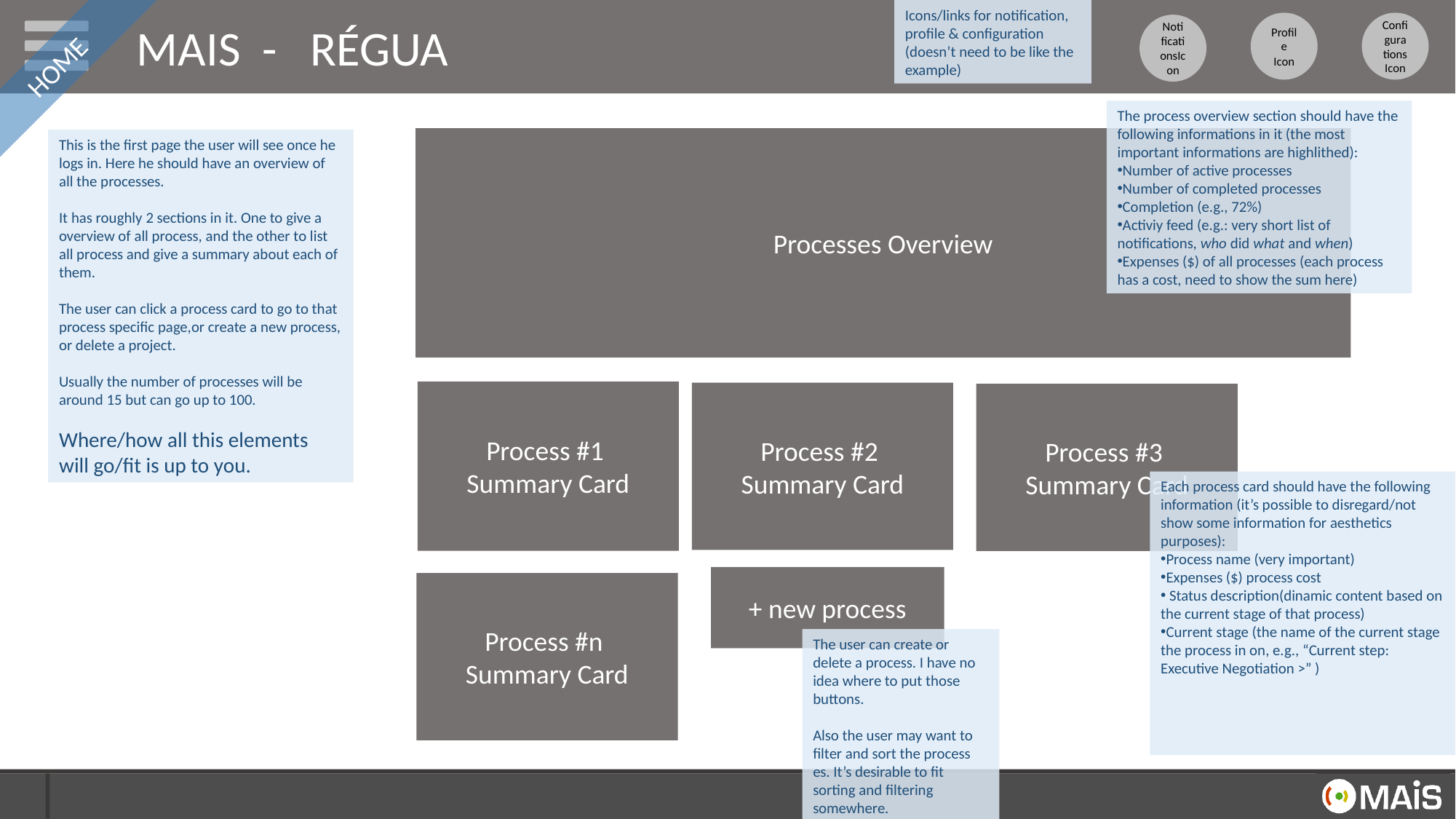

Icons/links for notification, profile & configuration (doesn’t need to be like the example)
MAIS  -   RÉGUA
Configurations Icon
Profile Icon
NotificationsIcon

HOME
The process overview section should have the following informations in it (the most important informations are highlithed):
Number of active processes
Number of completed processes
Completion (e.g., 72%)
Activiy feed (e.g.: very short list of notifications, who did what and when)
Expenses ($) of all processes (each process has a cost, need to show the sum here)
Processes Overview
This is the first page the user will see once he logs in. Here he should have an overview of all the processes.

It has roughly 2 sections in it. One to give a overview of all process, and the other to list all process and give a summary about each of them.

The user can click a process card to go to that process specific page,or create a new process, or delete a project.

Usually the number of processes will be around 15 but can go up to 100.

Where/how all this elements will go/fit is up to you.
Process #1
Summary Card
Process #2
Summary Card
Process #3
Summary Card
Each process card should have the following information (it’s possible to disregard/not show some information for aesthetics purposes):
Process name (very important)
Expenses ($) process cost
 Status description(dinamic content based on the current stage of that process)
Current stage (the name of the current stage the process in on, e.g., “Current step: Executive Negotiation >” )

+ new process
Process #n
Summary Card
The user can create or delete a process. I have no idea where to put those buttons.

Also the user may want to filter and sort the process es. It’s desirable to fit sorting and filtering somewhere.